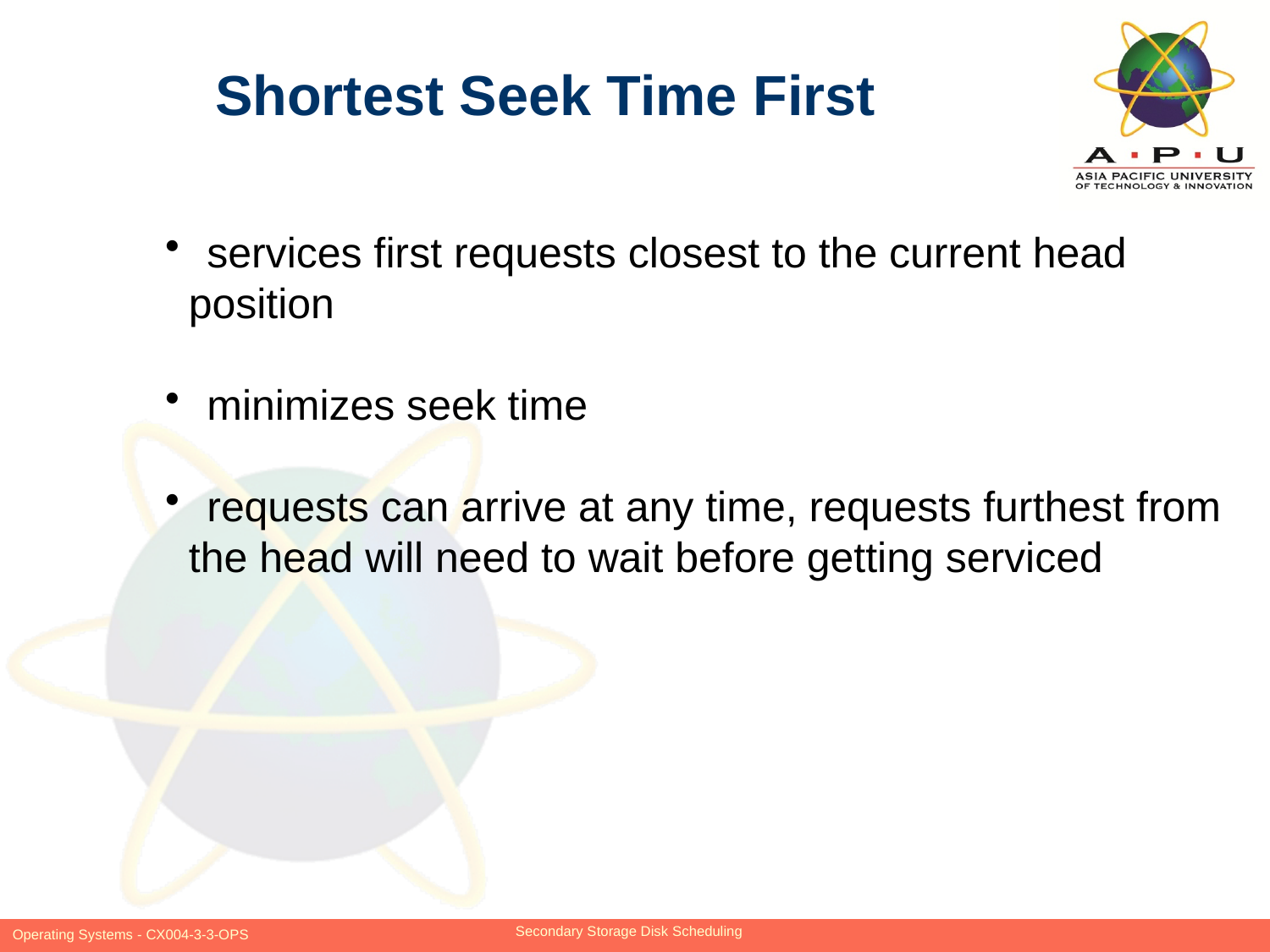

Shortest Seek Time First
 services first requests closest to the current head
  position

 minimizes seek time

 requests can arrive at any time, requests furthest from
  the head will need to wait before getting serviced

Slide 27 of 21